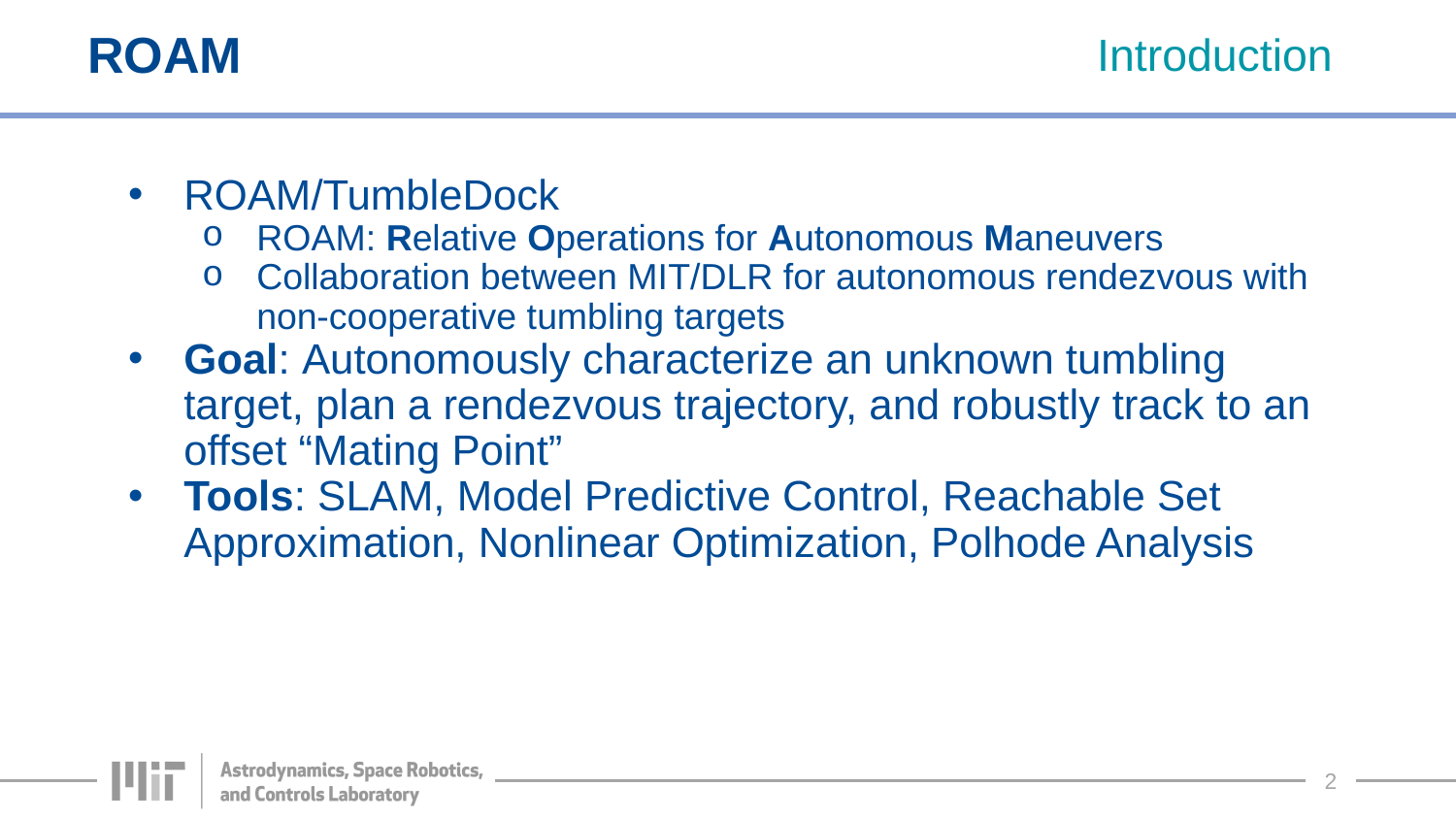

Introduction
# ROAM
ROAM/TumbleDock
ROAM: Relative Operations for Autonomous Maneuvers
Collaboration between MIT/DLR for autonomous rendezvous with non-cooperative tumbling targets
Goal: Autonomously characterize an unknown tumbling target, plan a rendezvous trajectory, and robustly track to an offset “Mating Point”
Tools: SLAM, Model Predictive Control, Reachable Set Approximation, Nonlinear Optimization, Polhode Analysis